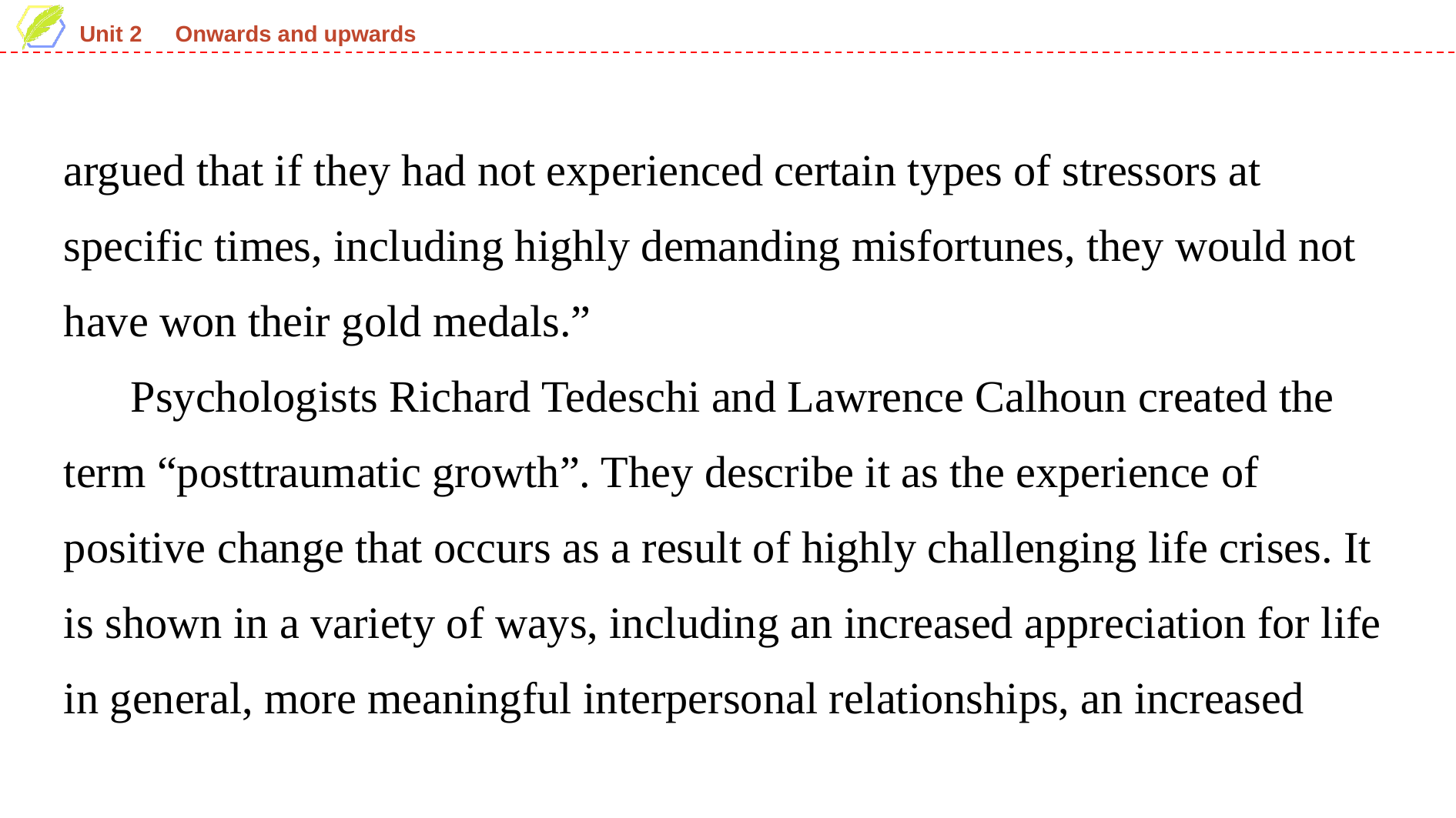

argued that if they had not experienced certain types of stressors at specific times, including highly demanding misfortunes, they would not have won their gold medals.”
      Psychologists Richard Tedeschi and Lawrence Calhoun created the term “posttraumatic growth”. They describe it as the experience of positive change that occurs as a result of highly challenging life crises. It is shown in a variety of ways, including an increased appreciation for life in general, more meaningful interpersonal relationships, an increased